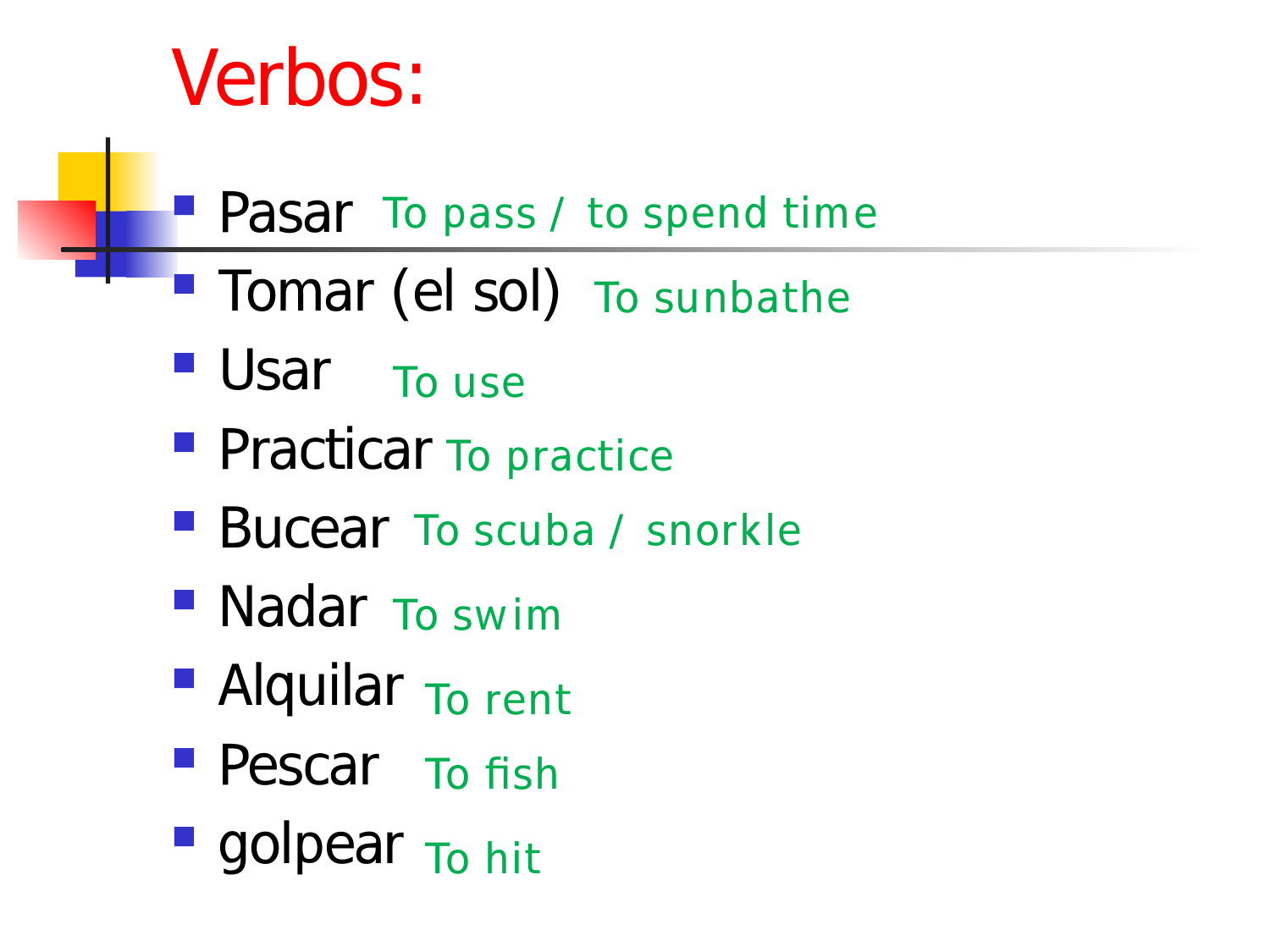

# Verbos:
Pasar
Tomar (el sol)
Usar
Practicar
Bucear
Nadar
Alquilar
Pescar
golpear
To pass / to spend time
To sunbathe
To use
To practice
To scuba / snorkle
To swim
To rent
To fish
To hit